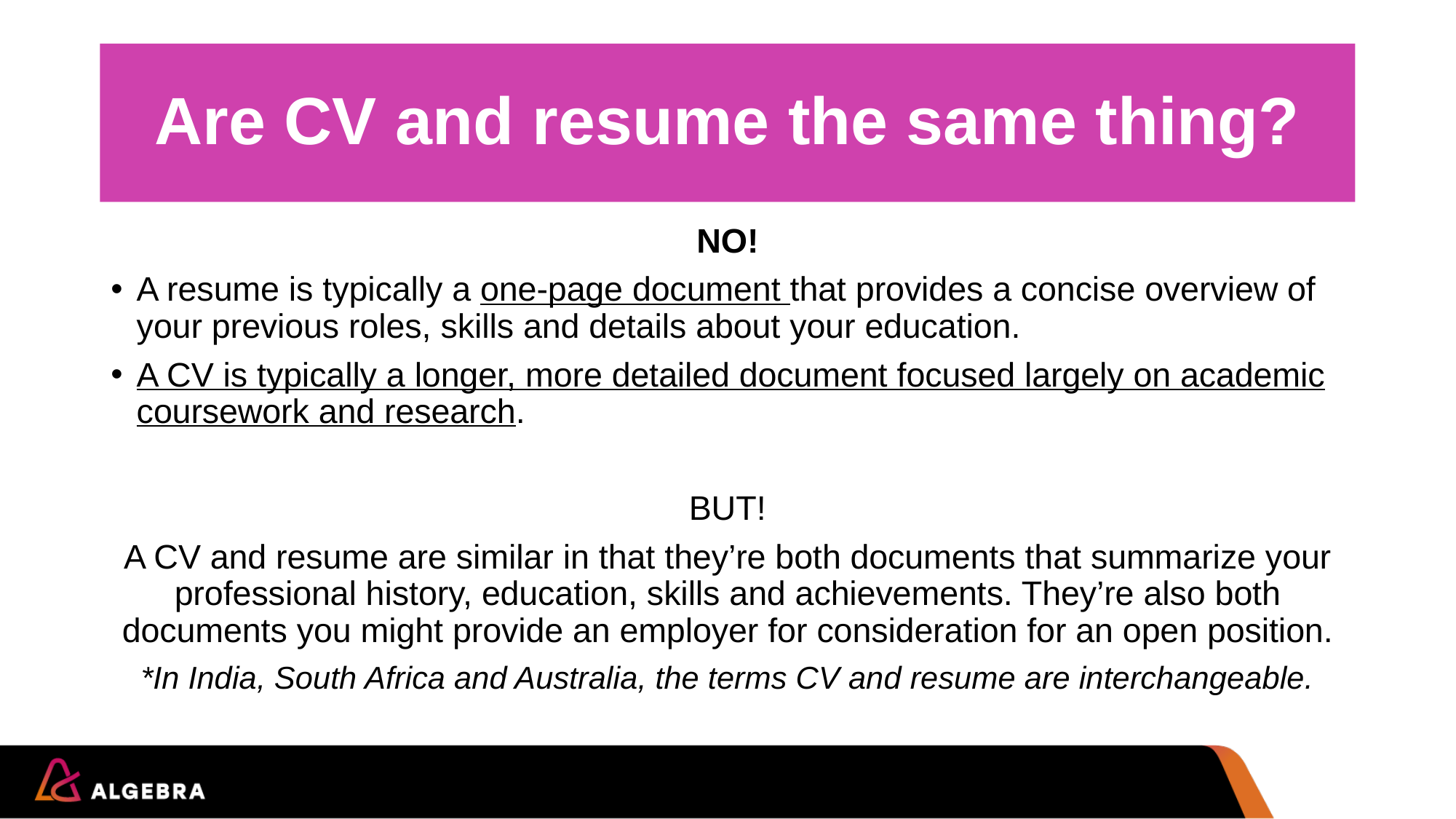

# Are CV and resume the same thing?
NO!
A resume is typically a one-page document that provides a concise overview of your previous roles, skills and details about your education.
A CV is typically a longer, more detailed document focused largely on academic coursework and research.

BUT!
A CV and resume are similar in that they’re both documents that summarize your professional history, education, skills and achievements. They’re also both documents you might provide an employer for consideration for an open position.
*In India, South Africa and Australia, the terms CV and resume are interchangeable.